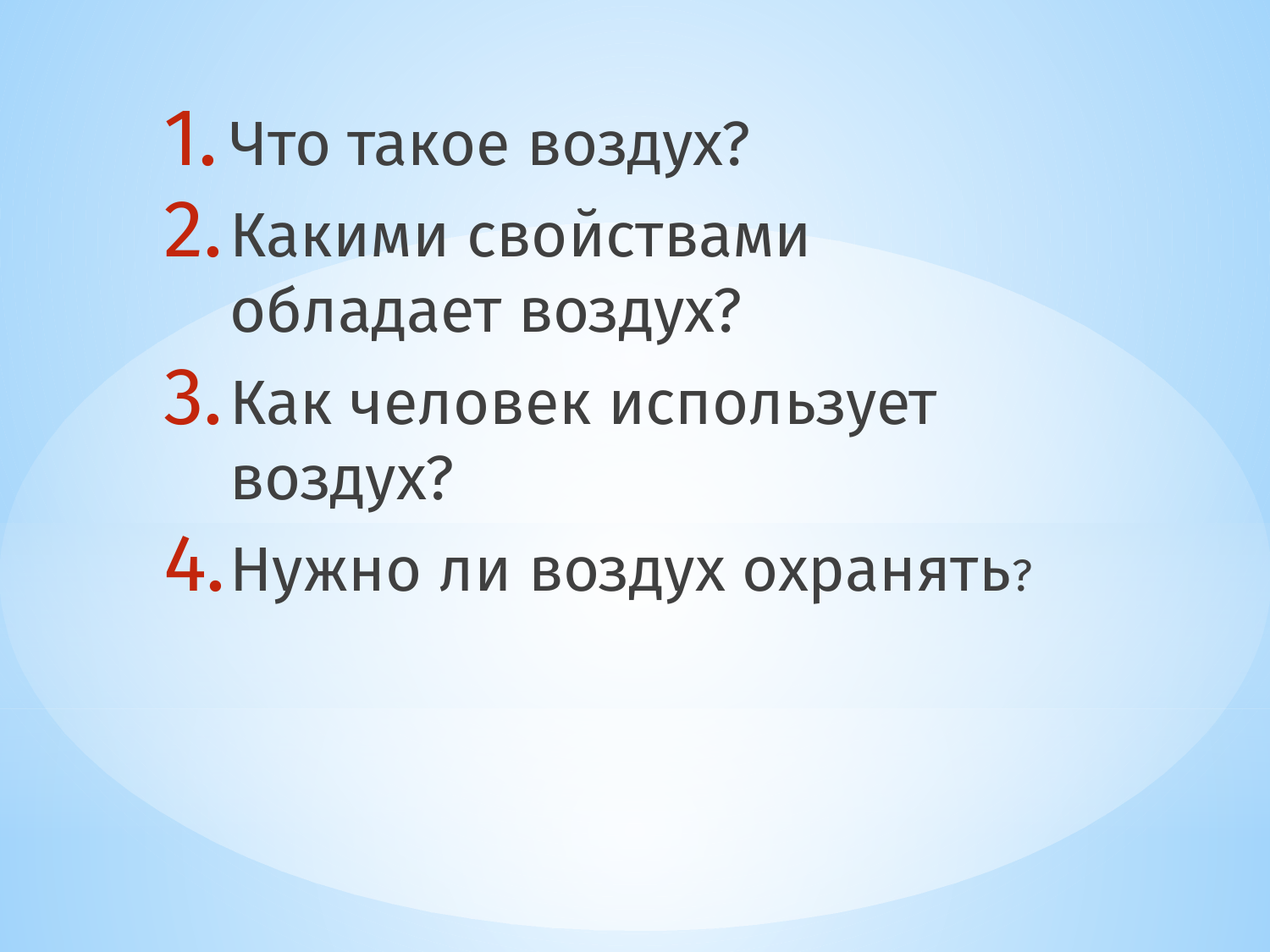

Что такое воздух?
Какими свойствами обладает воздух?
Как человек использует воздух?
Нужно ли воздух охранять?